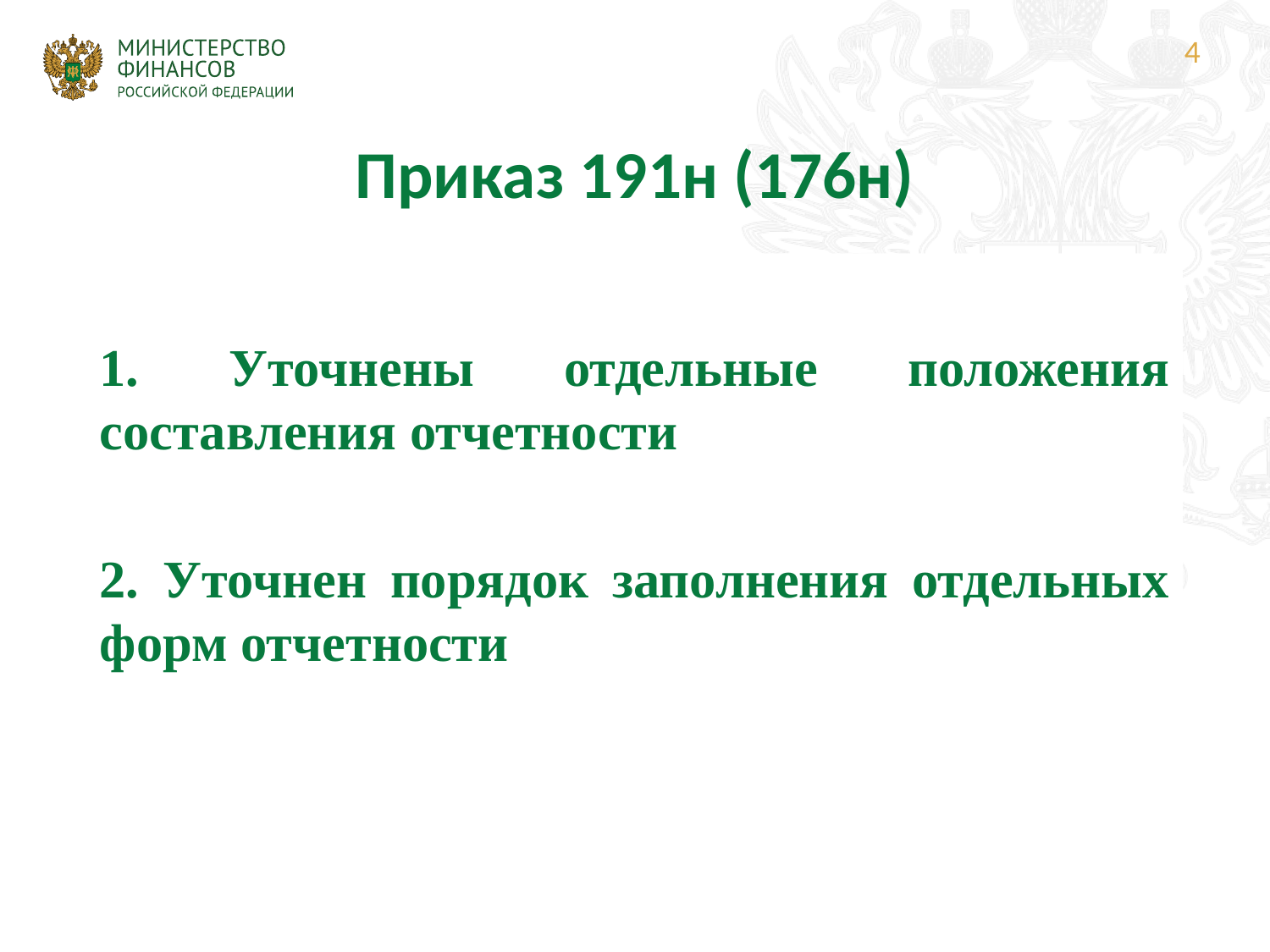

4
# Приказ 191н (176н)

1. Уточнены отдельные положения составления отчетности

2. Уточнен порядок заполнения отдельных форм отчетности